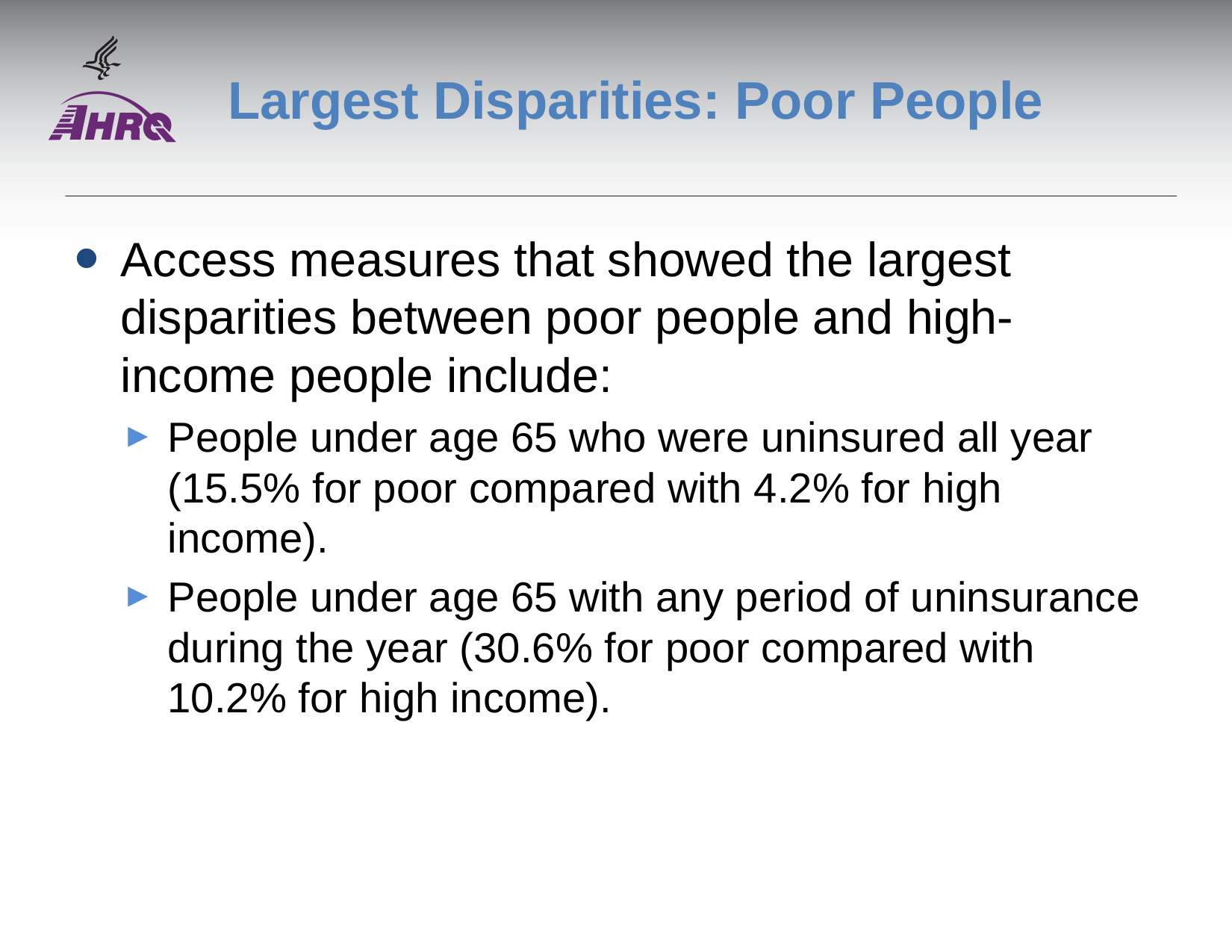

# Largest Disparities: Poor People
Access measures that showed the largest disparities between poor people and high-income people include:
People under age 65 who were uninsured all year (15.5% for poor compared with 4.2% for high income).
People under age 65 with any period of uninsurance during the year (30.6% for poor compared with 10.2% for high income).